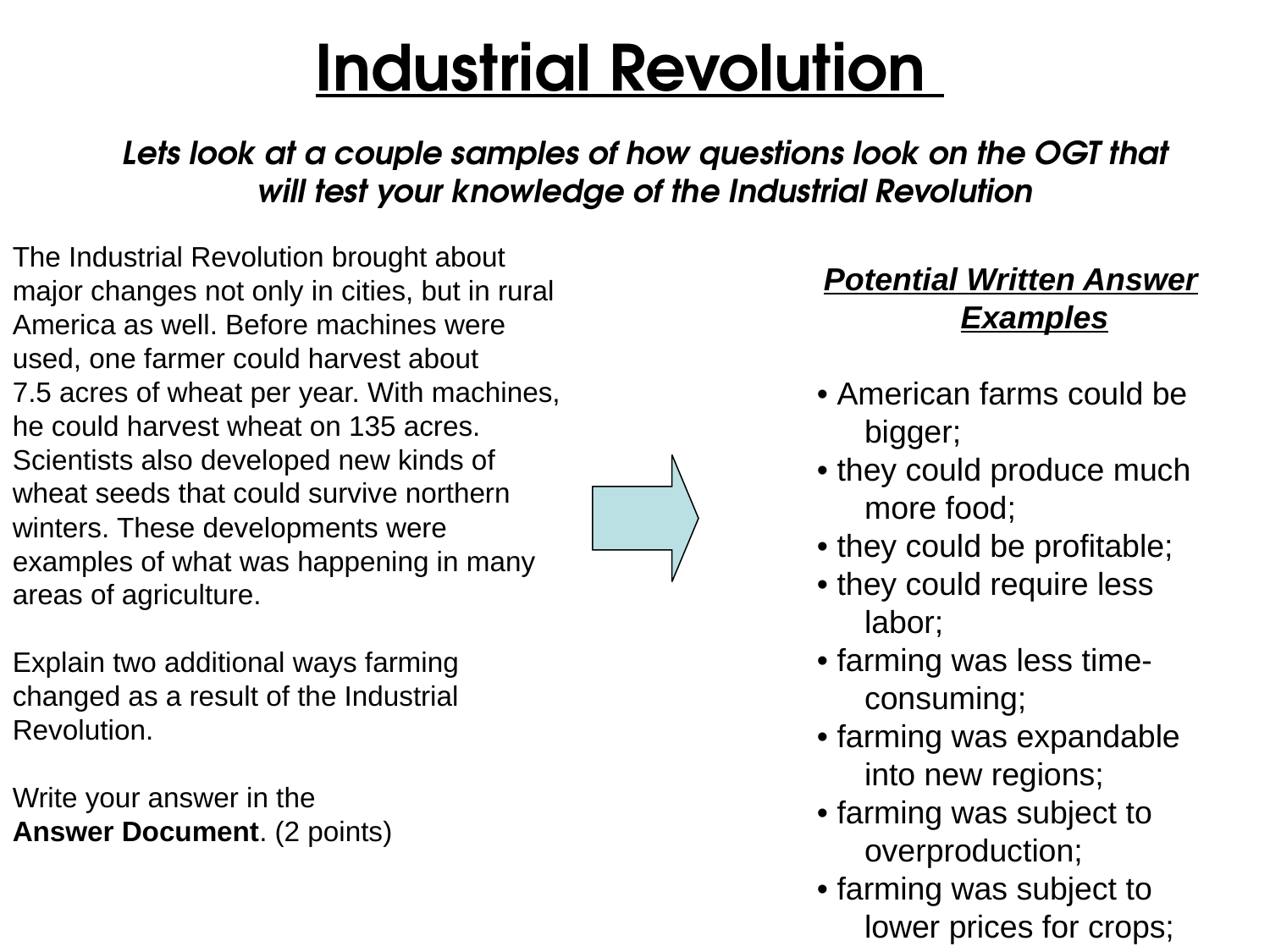

Industrial Revolution
Lets look at a couple samples of how questions look on the OGT that will test your knowledge of the Industrial Revolution
The Industrial Revolution brought about major changes not only in cities, but in rural America as well. Before machines were used, one farmer could harvest about
7.5 acres of wheat per year. With machines, he could harvest wheat on 135 acres. Scientists also developed new kinds of wheat seeds that could survive northern
winters. These developments were examples of what was happening in many areas of agriculture.

Explain two additional ways farming
changed as a result of the Industrial
Revolution.

Write your answer in the
Answer Document. (2 points)

Potential Written Answer Examples

• American farms could be bigger;
• they could produce much more food;
• they could be profitable;
• they could require less labor;
• farming was less time-consuming;
• farming was expandable into new regions;
• farming was subject to overproduction;
• farming was subject to lower prices for crops;